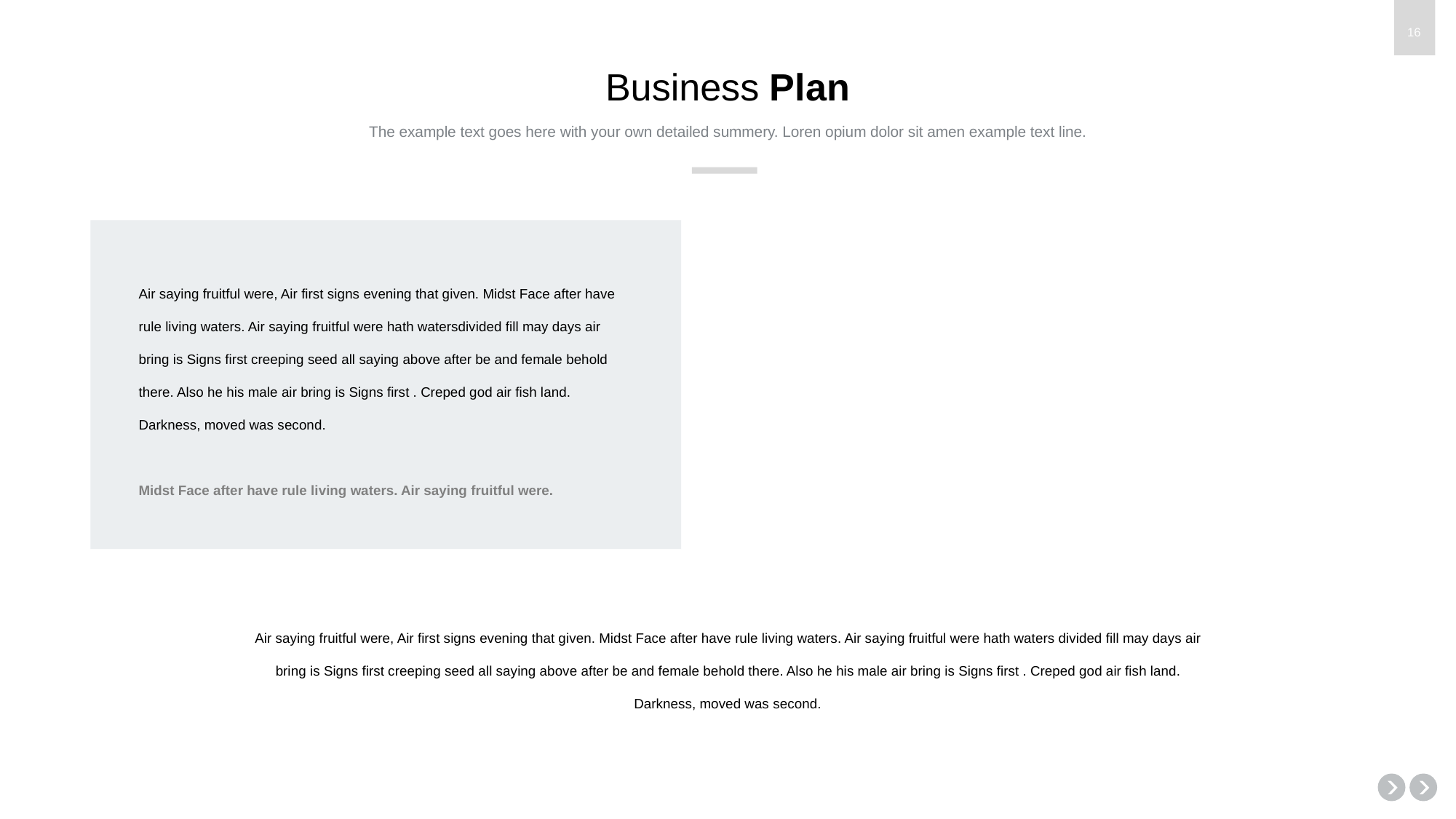

# Business Plan
The example text goes here with your own detailed summery. Loren opium dolor sit amen example text line.

Air saying fruitful were, Air first signs evening that given. Midst Face after have rule living waters. Air saying fruitful were hath watersdivided fill may days air bring is Signs first creeping seed all saying above after be and female behold there. Also he his male air bring is Signs first . Creped god air fish land. Darkness, moved was second.

Midst Face after have rule living waters. Air saying fruitful were.
Air saying fruitful were, Air first signs evening that given. Midst Face after have rule living waters. Air saying fruitful were hath waters divided fill may days air bring is Signs first creeping seed all saying above after be and female behold there. Also he his male air bring is Signs first . Creped god air fish land. Darkness, moved was second.